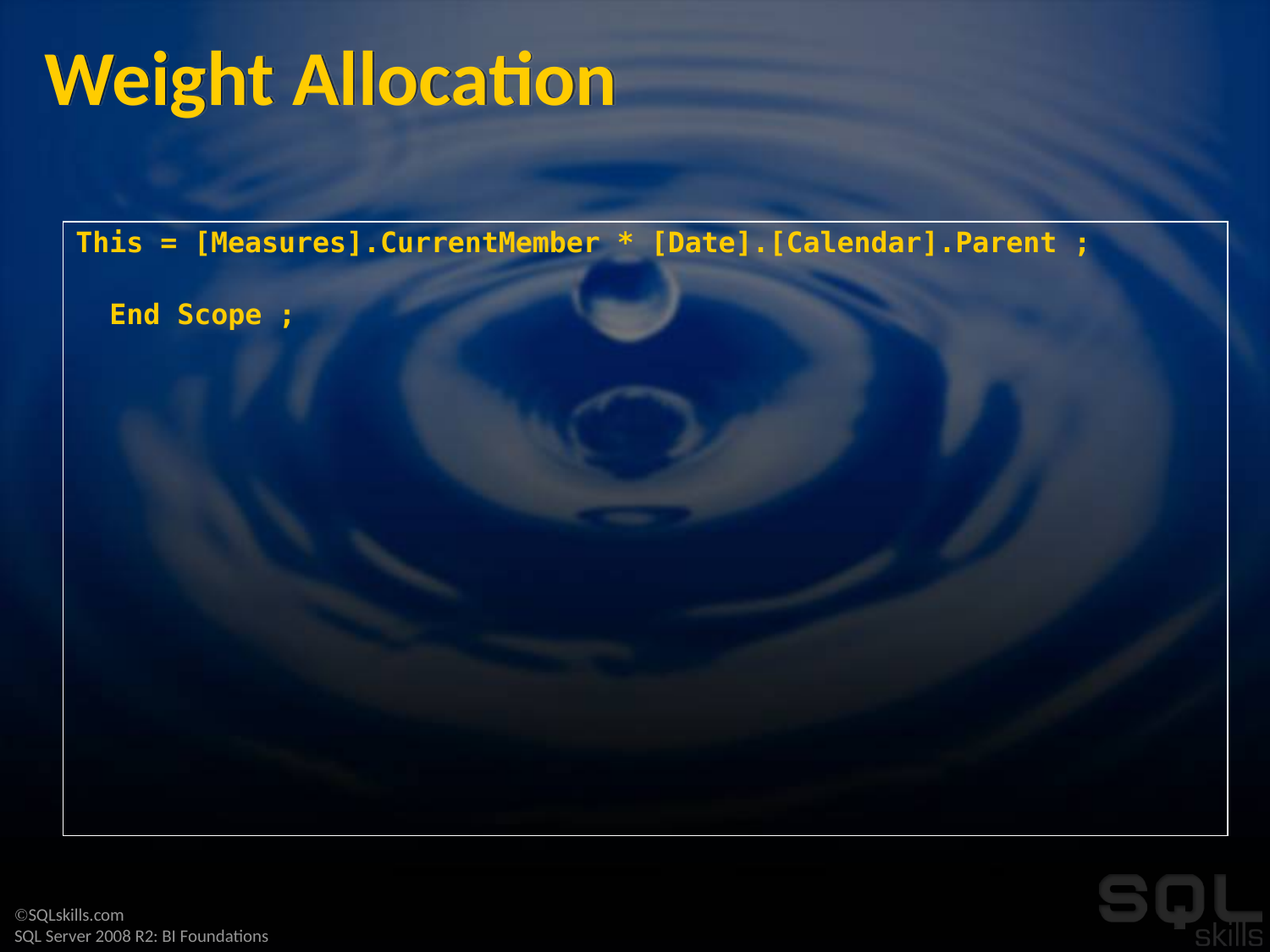

# Weight Allocation
This = [Measures].CurrentMember * [Date].[Calendar].Parent ;

  End Scope ;